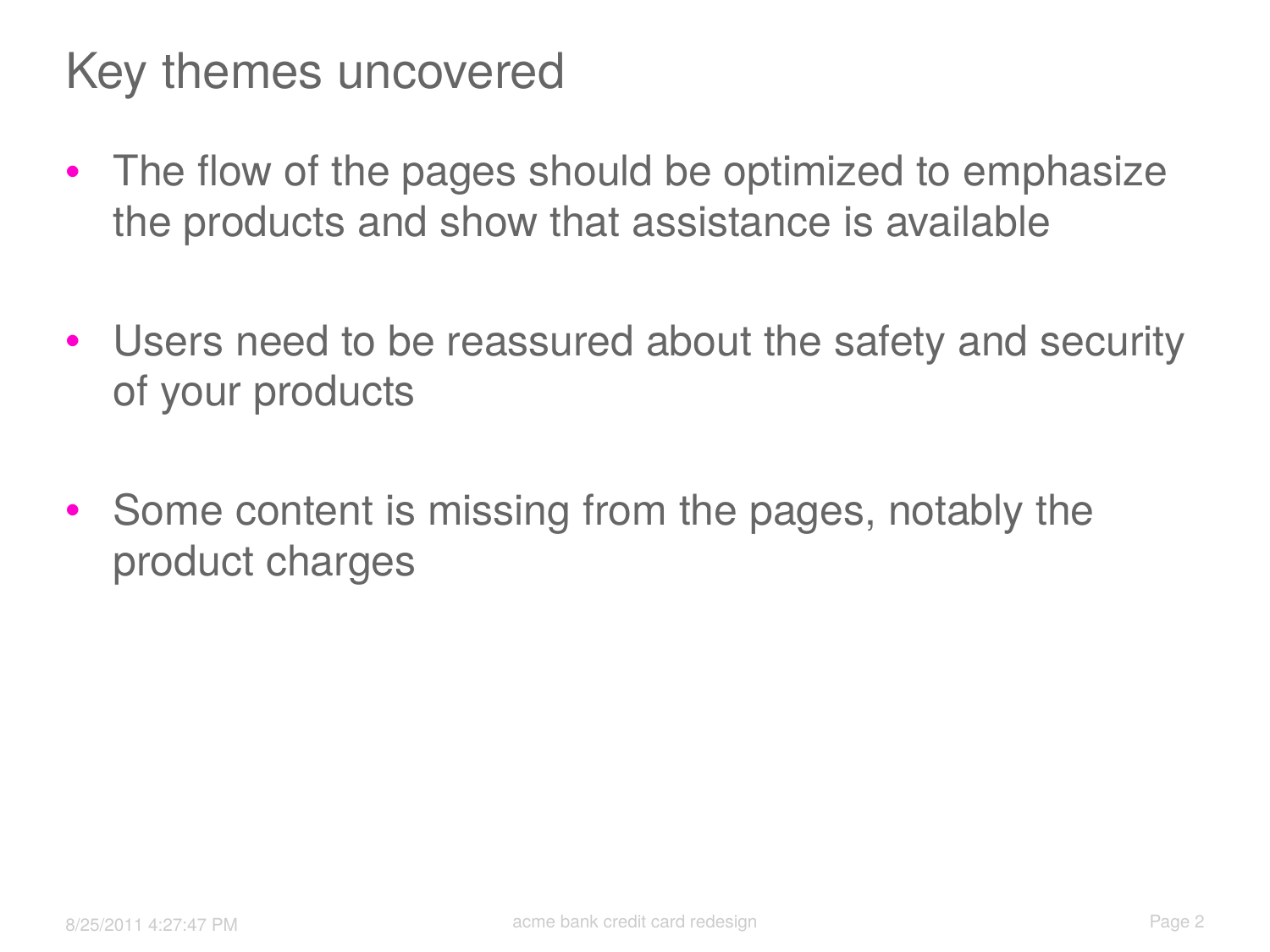

# Key themes uncovered
The flow of the pages should be optimized to emphasize the products and show that assistance is available

Users need to be reassured about the safety and security of your products

Some content is missing from the pages, notably the product charges
8/25/2011 4:27:47 PM
acme bank credit card redesign
Page 2